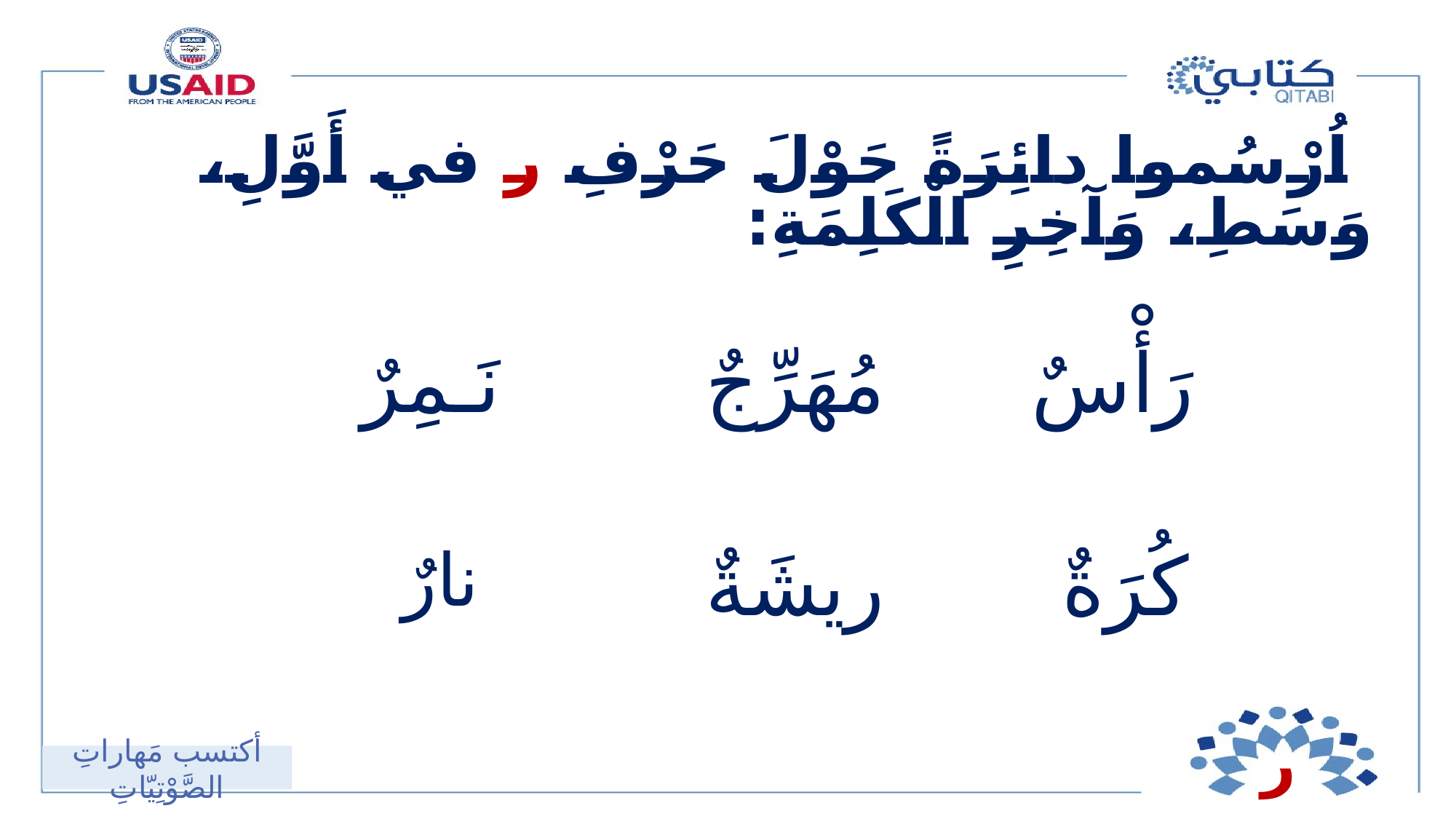

اُرْسُموا دائِرَةً حَوْلَ حَرْفِ ر في أَوَّلِ، وَسَطِ، وَآخِرِ الْكَلِمَةِ:
نَـمِرٌ
رَأْسٌ
مُهَرِّجٌ
نارٌ
ريشَةٌ
كُرَةٌ
ر
أكتسب مَهاراتِ الصَّوْتِيّاتِ